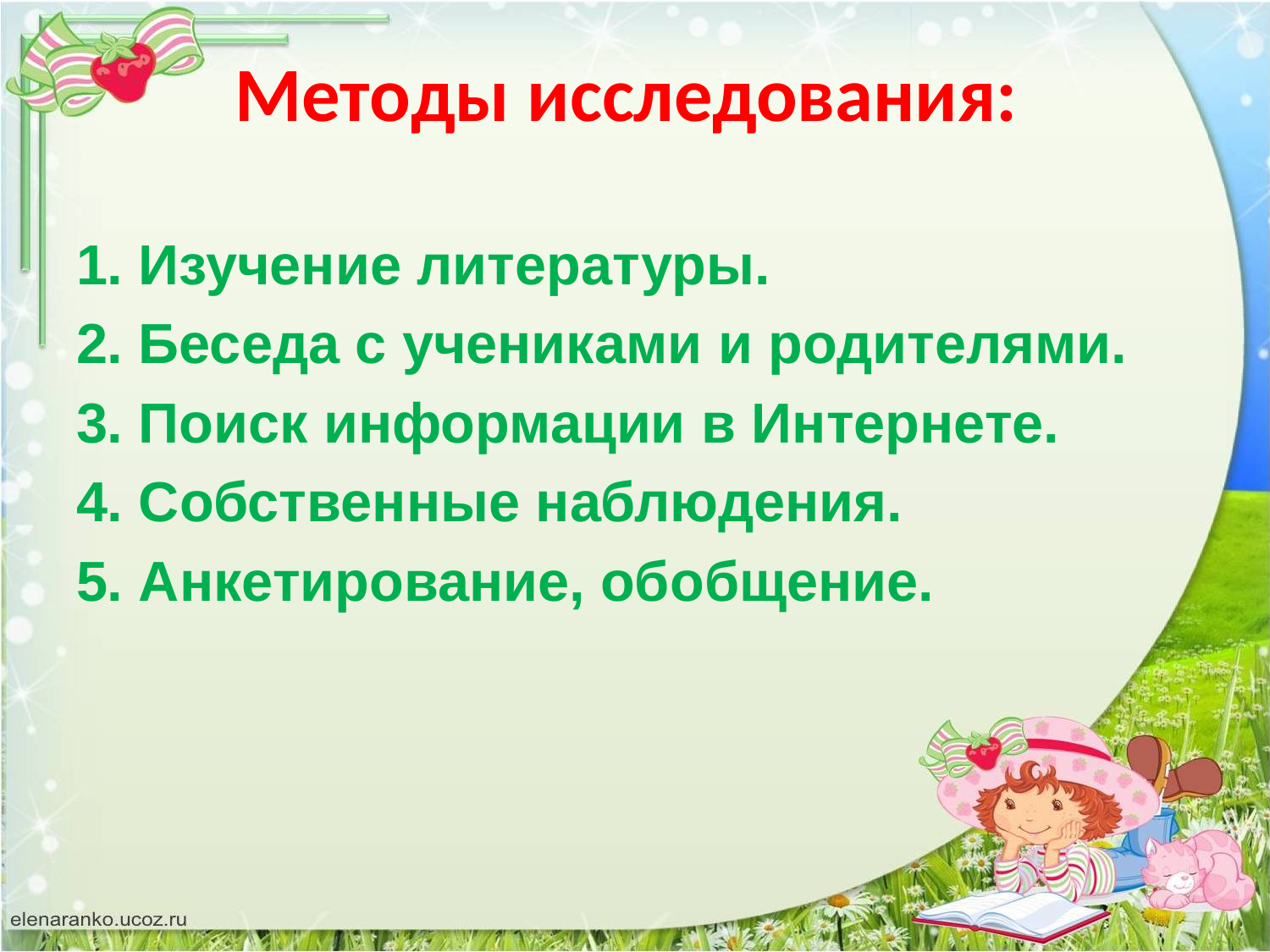

# Методы исследования:
1. Изучение литературы.
2. Беседа с учениками и родителями.
3. Поиск информации в Интернете.
4. Собственные наблюдения.
5. Анкетирование, обобщение.